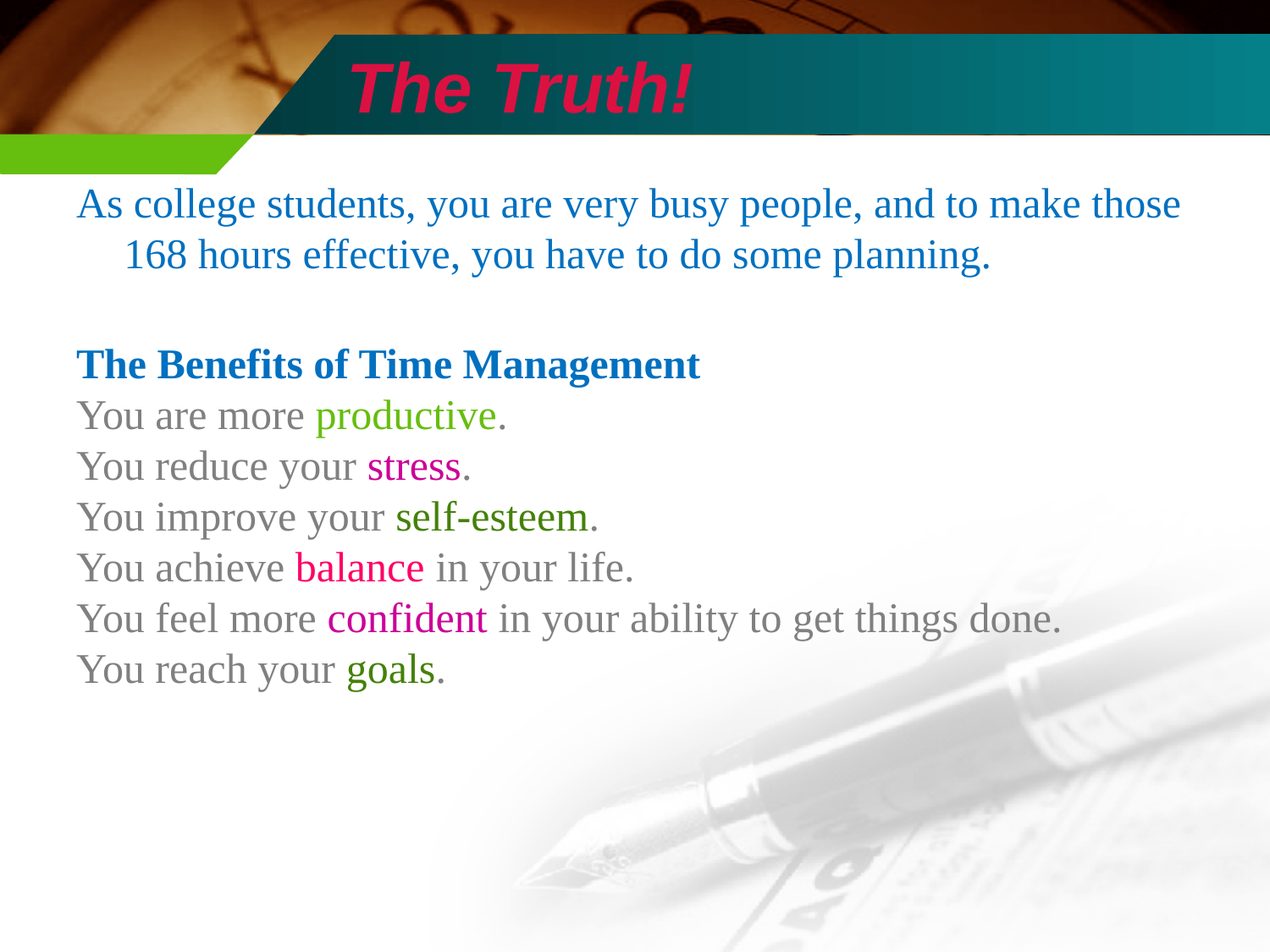

# The Truth!
As college students, you are very busy people, and to make those  168 hours effective, you have to do some planning.

The Benefits of Time Management
You are more productive.
You reduce your stress.
You improve your self-esteem.
You achieve balance in your life.
You feel more confident in your ability to get things done.
You reach your goals.